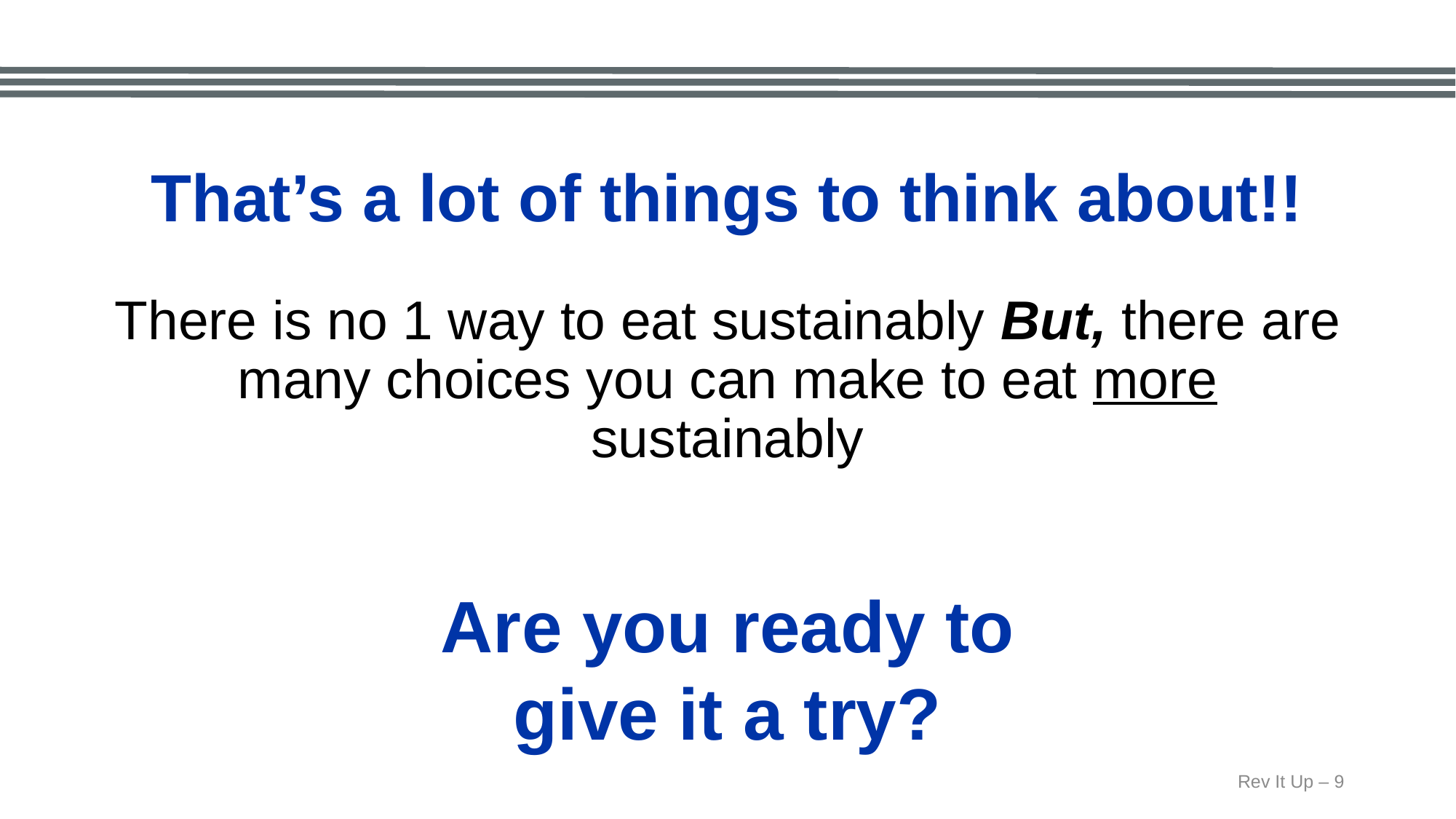

# That’s a lot of things to think about!!
There is no 1 way to eat sustainably But, there are many choices you can make to eat more sustainably
Are you ready to give it a try?
Rev It Up – 9